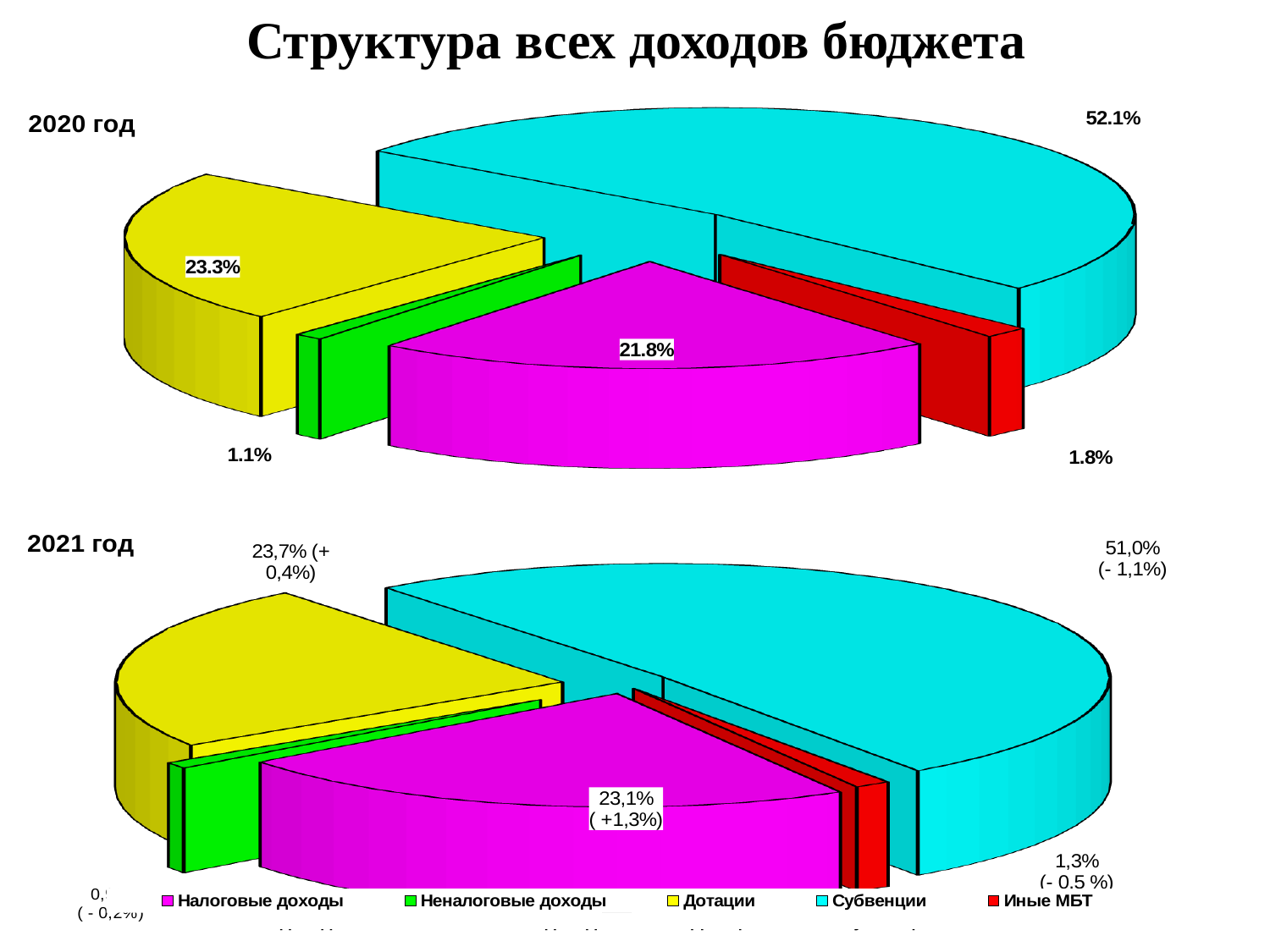

# Структура всех доходов бюджета

[unsupported chart]

[unsupported chart]

[unsupported chart]